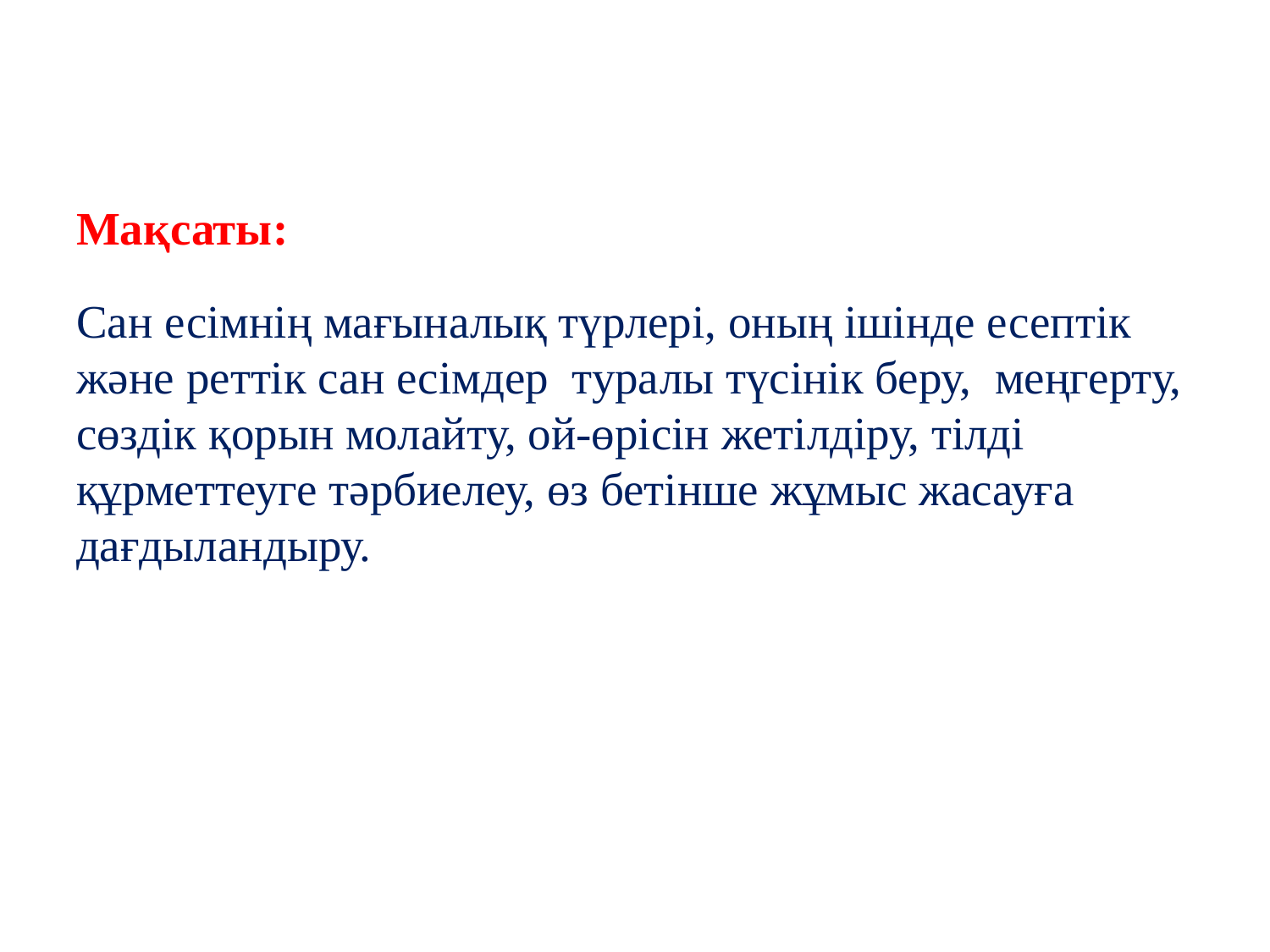

# Мақсаты: Сан есімнің мағыналық түрлері, оның ішінде есептік және реттік сан есімдер  туралы түсінік беру,  меңгерту, сөздік қорын молайту, ой-өрісін жетілдіру, тілді құрметтеуге тәрбиелеу, өз бетінше жұмыс жасауға дағдыландыру.